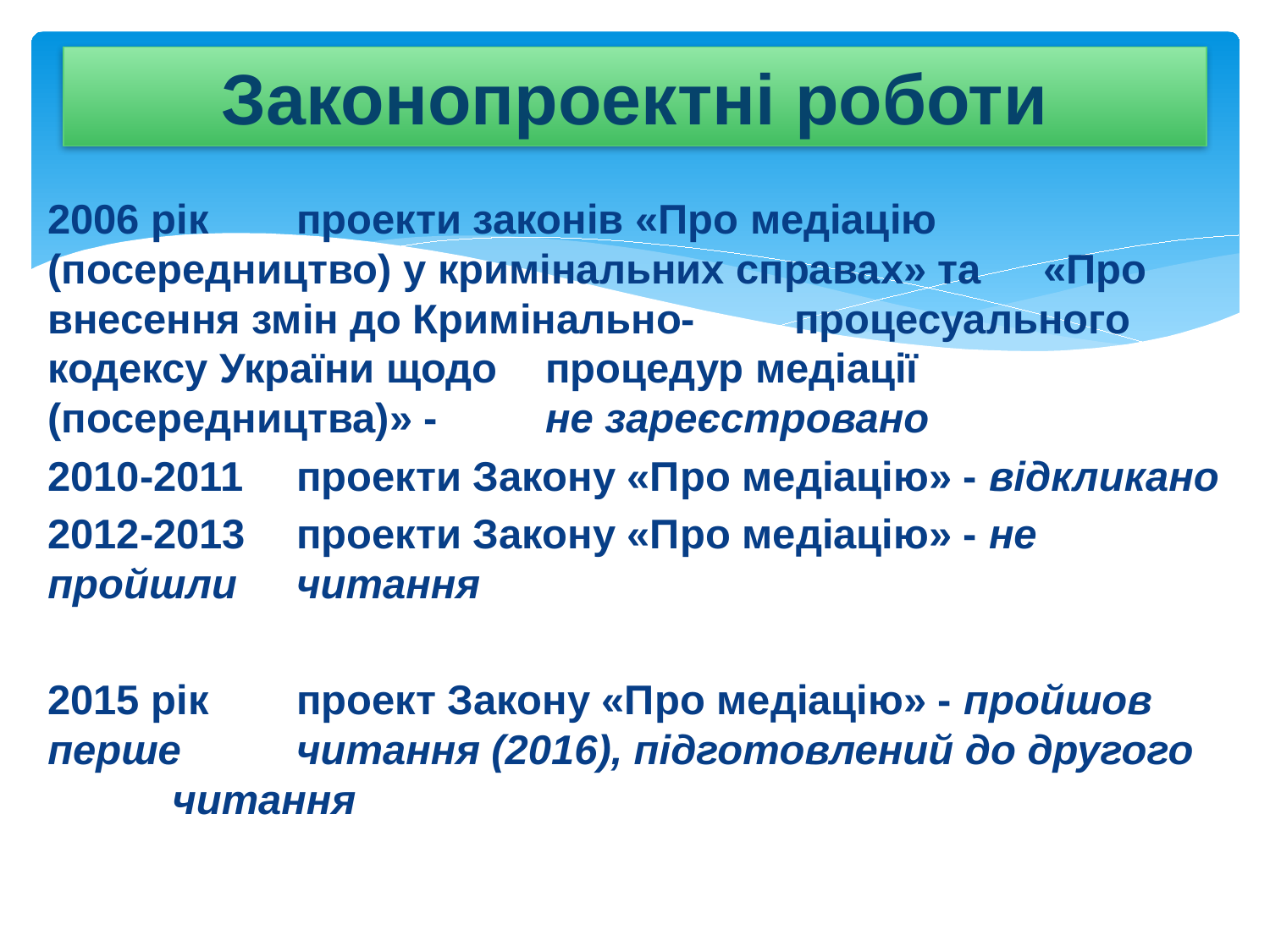

# Законопроектні роботи
2006 рік 	проекти законів «Про медіацію 					(посередництво) у кримінальних справах» та 			«Про внесення змін до Кримінально-				процесуального кодексу України щодо 				процедур медіації (посередництва)» - 				не зареєстровано
2010-2011	проекти Закону «Про медіацію» - відкликано
2012-2013	проекти Закону «Про медіацію» - не пройшли 			читання

2015 рік 	проект Закону «Про медіацію» - пройшов перше 		читання (2016), підготовлений до другого 			читання